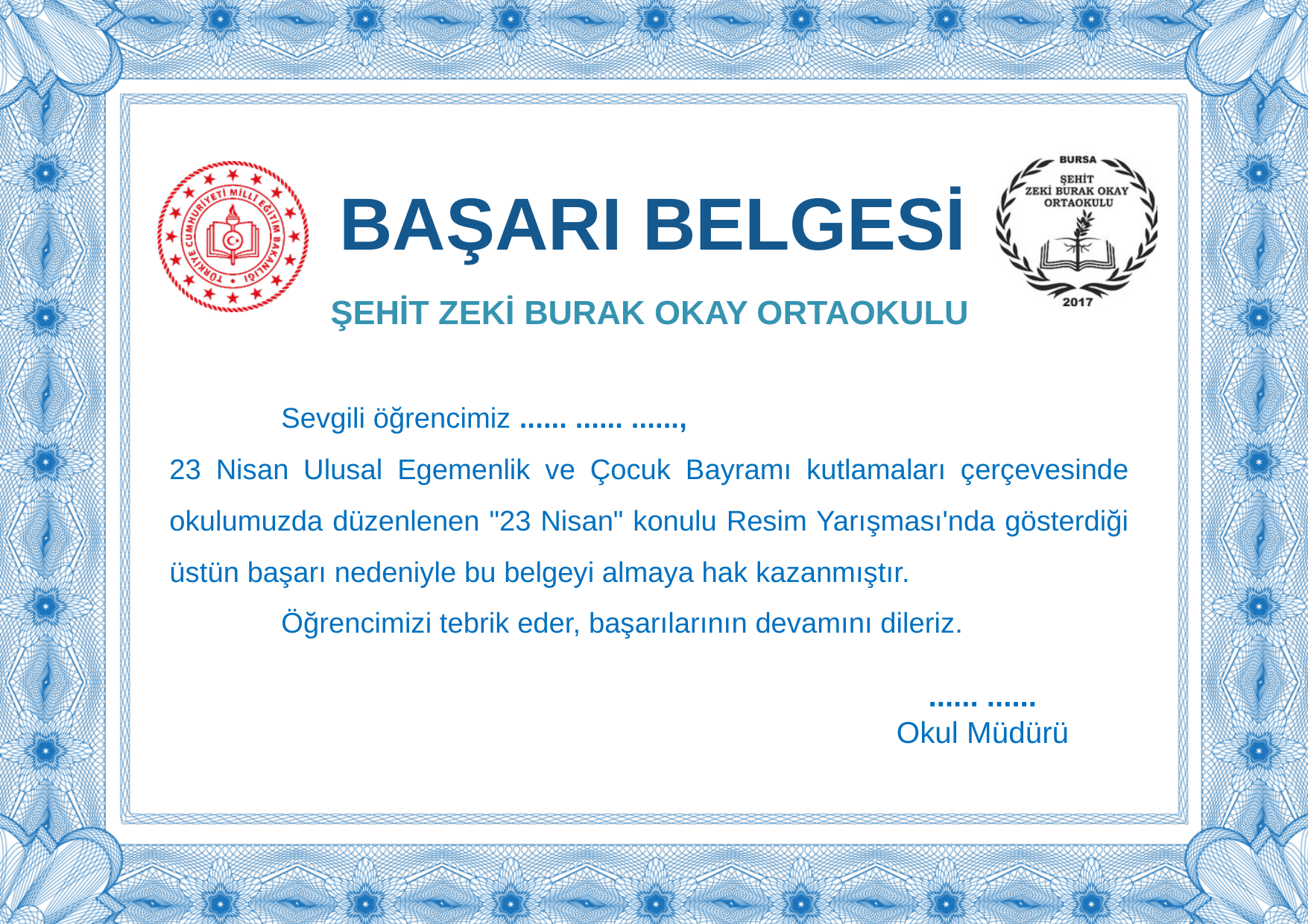

BAŞARI BELGESİ

ŞEHİT ZEKİ BURAK OKAY ORTAOKULU
	Sevgili öğrencimiz ...... ...... ......,
23 Nisan Ulusal Egemenlik ve Çocuk Bayramı kutlamaları çerçevesinde okulumuzda düzenlenen "23 Nisan" konulu Resim Yarışması'nda gösterdiği üstün başarı nedeniyle bu belgeyi almaya hak kazanmıştır.
	Öğrencimizi tebrik eder, başarılarının devamını dileriz.
...... ......
Okul Müdürü